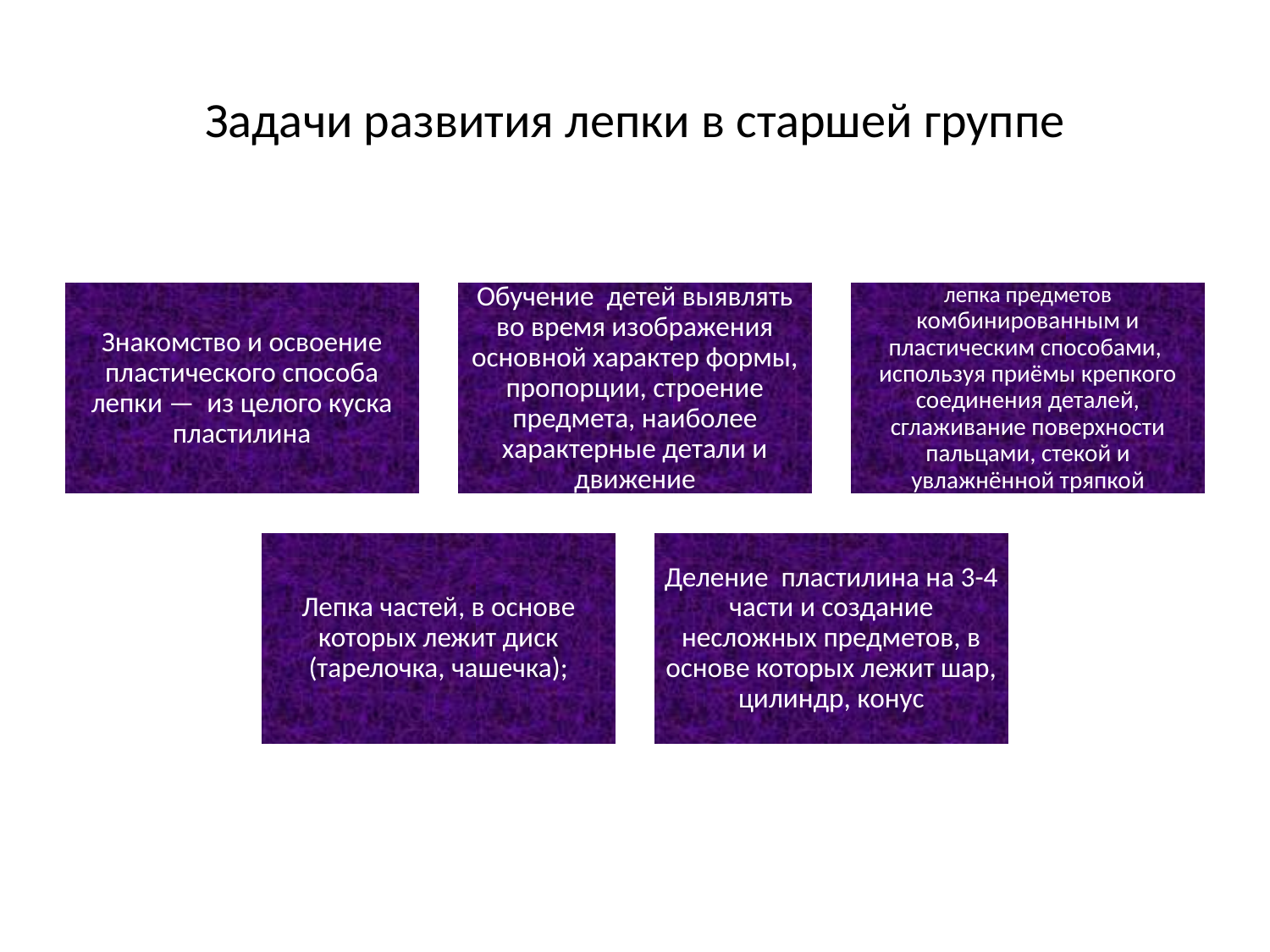

# Задачи развития лепки в старшей группе
Знакомство и освоение пластического способа лепки —  из целого куска пластилина
Обучение  детей выявлять во время изображения основной характер формы, пропорции, строение предмета, наиболее характерные детали и движение
лепка предметов комбинированным и пластическим способами,  используя приёмы крепкого соединения деталей, сглаживание поверхности пальцами, стекой и увлажнённой тряпкой
Лепка частей, в основе которых лежит диск (тарелочка, чашечка);
Деление  пластилина на 3-4 части и создание несложных предметов, в основе которых лежит шар, цилиндр, конус